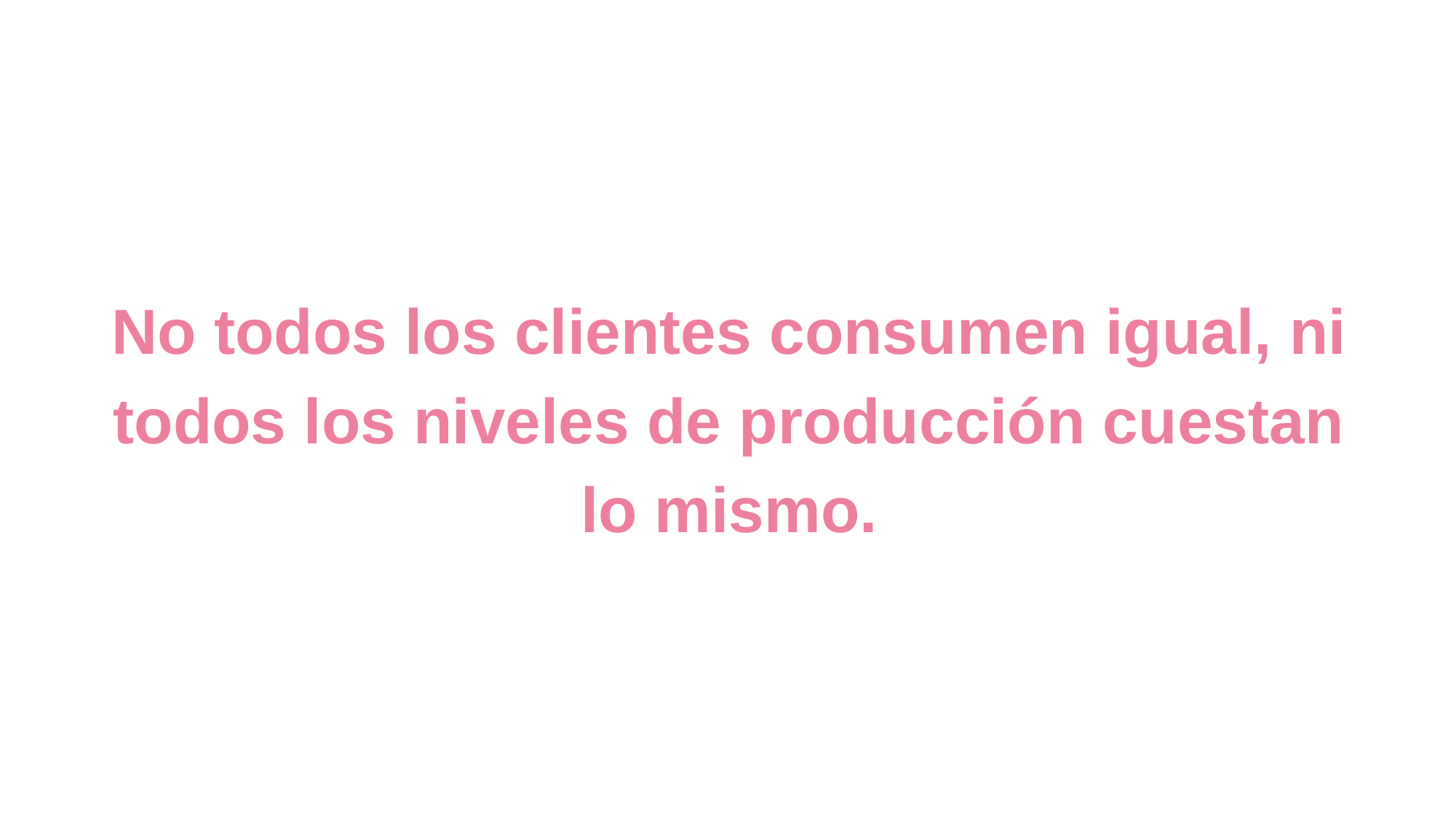

No todos los clientes consumen igual, ni todos los niveles de producción cuestan lo mismo.